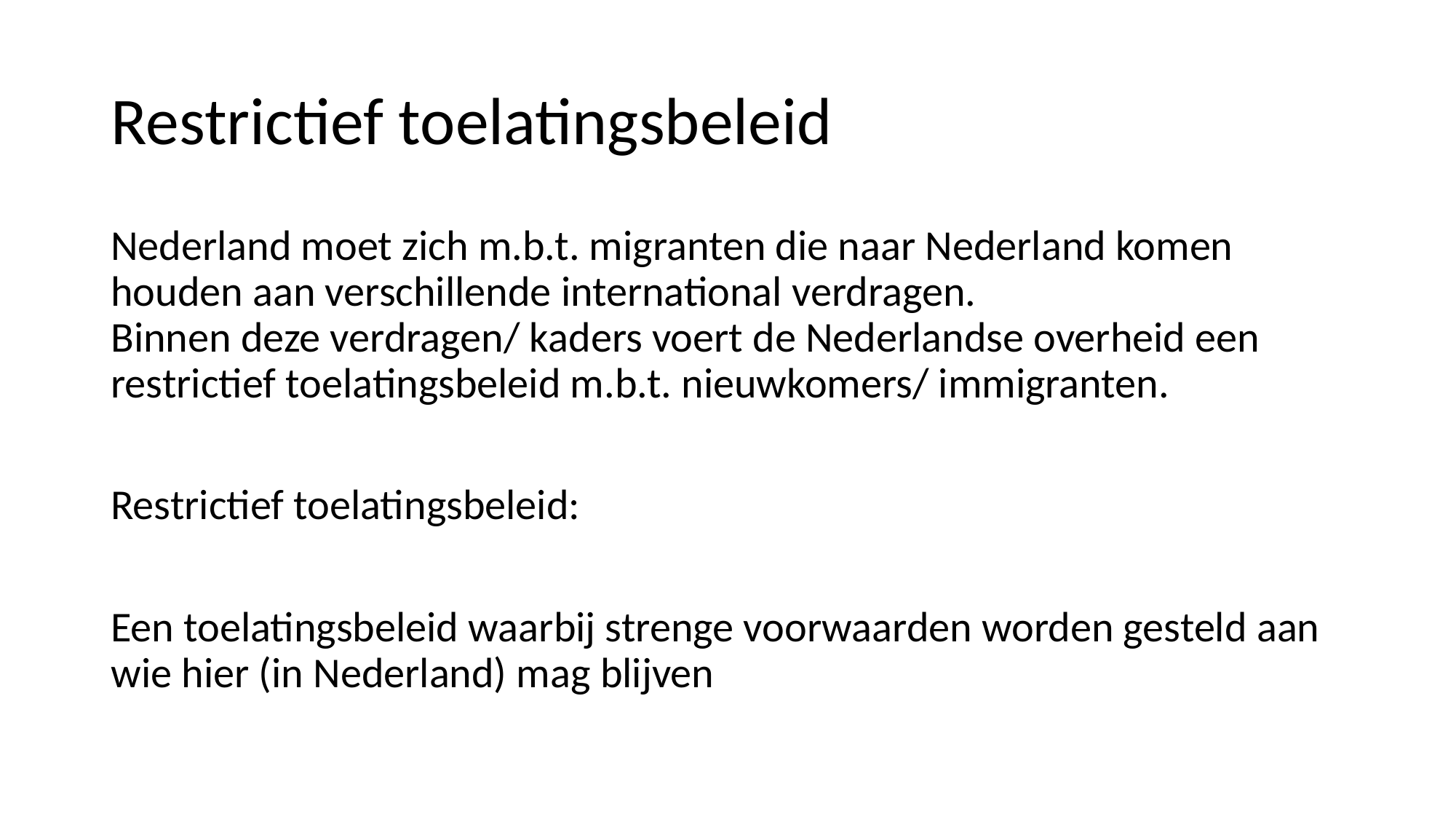

# Restrictief toelatingsbeleid
Nederland moet zich m.b.t. migranten die naar Nederland komen houden aan verschillende international verdragen.
Binnen deze verdragen/ kaders voert de Nederlandse overheid een restrictief toelatingsbeleid m.b.t. nieuwkomers/ immigranten.

Restrictief toelatingsbeleid:

Een toelatingsbeleid waarbij strenge voorwaarden worden gesteld aan wie hier (in Nederland) mag blijven